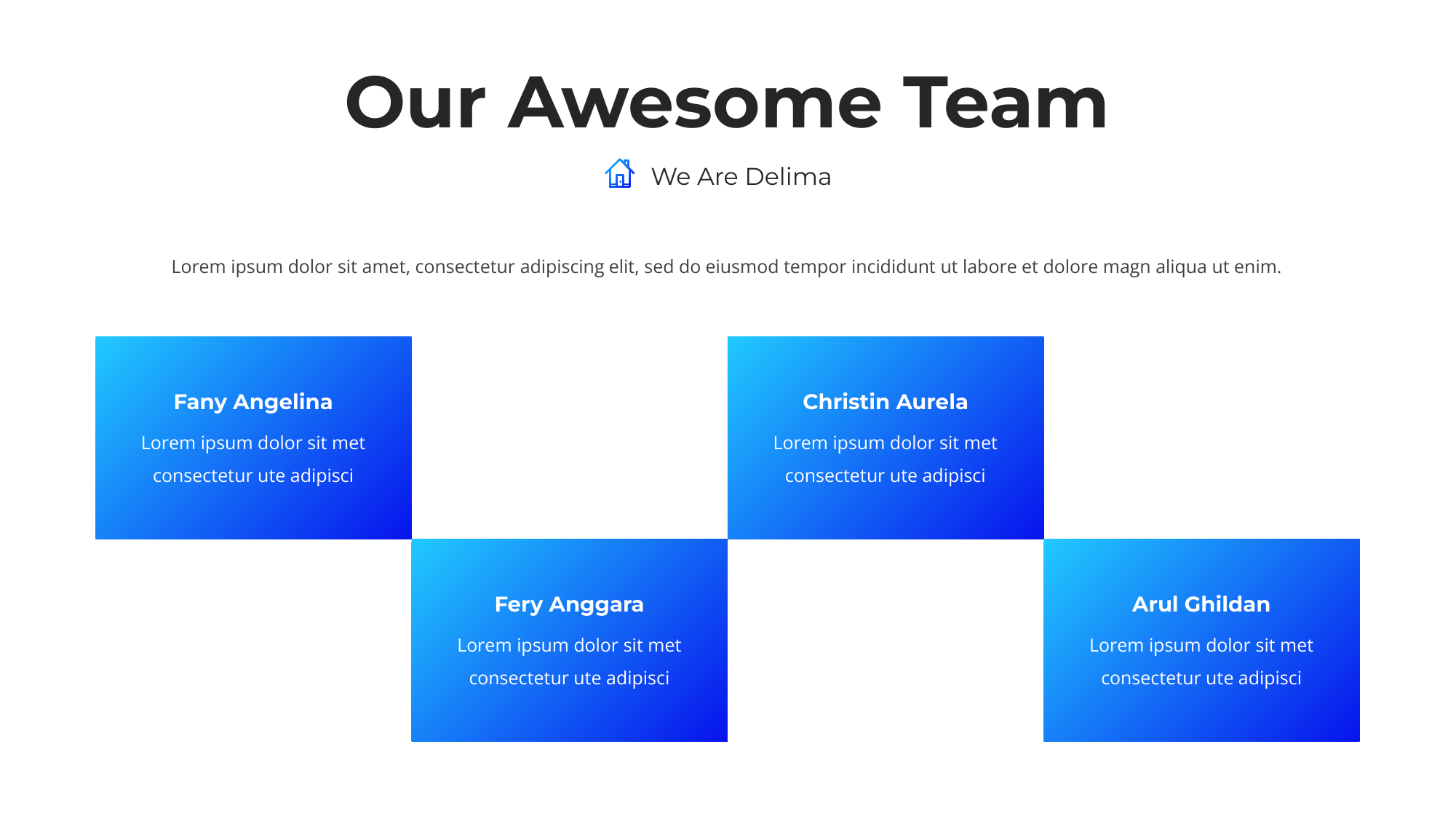

Our Awesome Team
We Are Delima

Lorem ipsum dolor sit amet, consectetur adipiscing elit, sed do eiusmod tempor incididunt ut labore et dolore magn aliqua ut enim.

Fany Angelina
Lorem ipsum dolor sit met consectetur ute adipisci

Christin Aurela
Lorem ipsum dolor sit met consectetur ute adipisci

Fery Anggara
Lorem ipsum dolor sit met consectetur ute adipisci

Arul Ghildan
Lorem ipsum dolor sit met consectetur ute adipisci